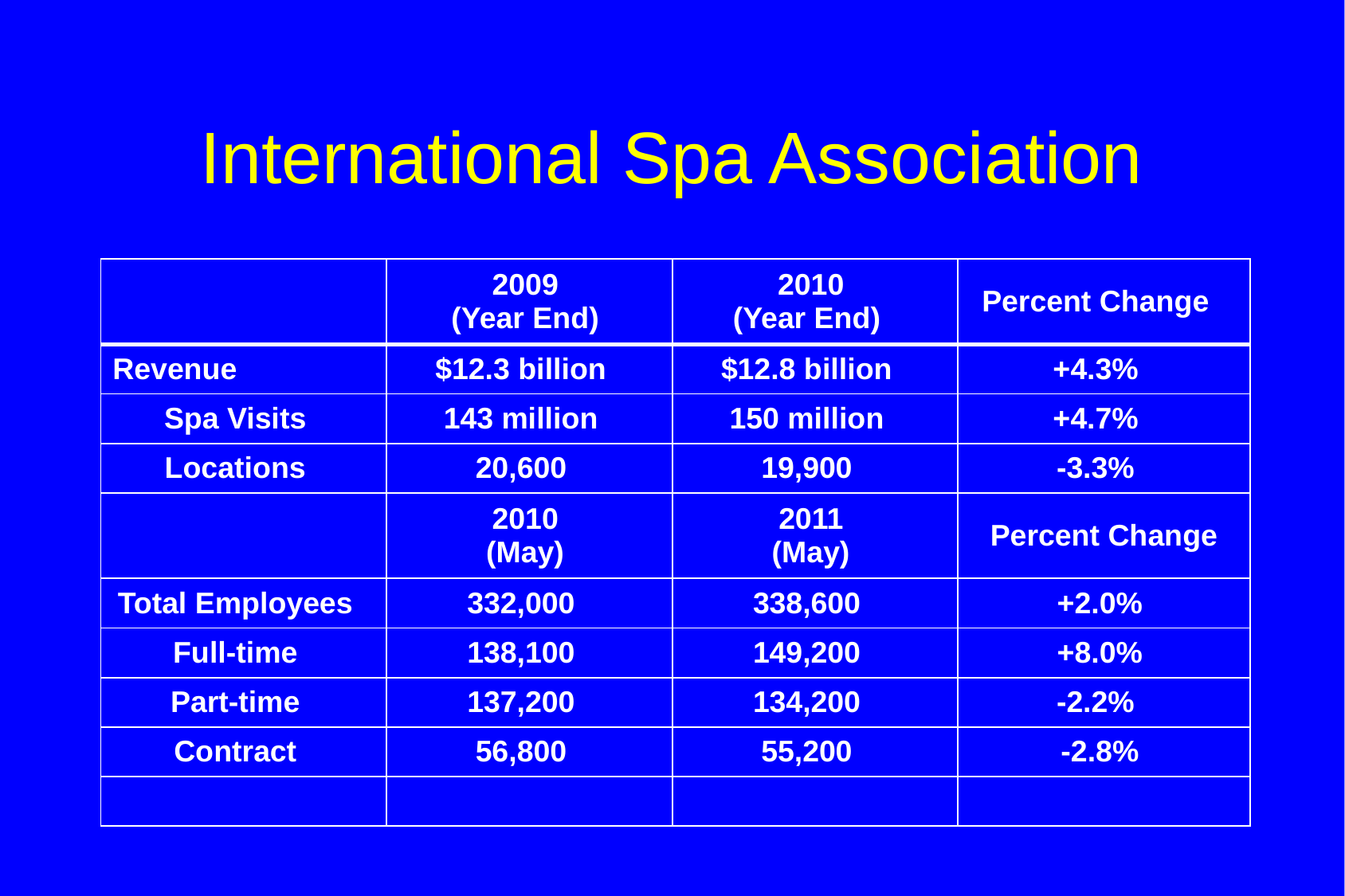

# International Spa Association
|  | 2009 (Year End) | 2010 (Year End) | Percent Change |
| --- | --- | --- | --- |
| Revenue | $12.3 billion | $12.8 billion | +4.3% |
| Spa Visits | 143 million | 150 million | +4.7% |
| Locations | 20,600 | 19,900 | -3.3% |
|  | 2010  (May) | 2011  (May) | Percent Change |
| Total Employees | 332,000 | 338,600 | +2.0% |
| Full-time | 138,100 | 149,200 | +8.0% |
| Part-time | 137,200 | 134,200 | -2.2% |
| Contract | 56,800 | 55,200 | -2.8% |
|  |  |  |  |